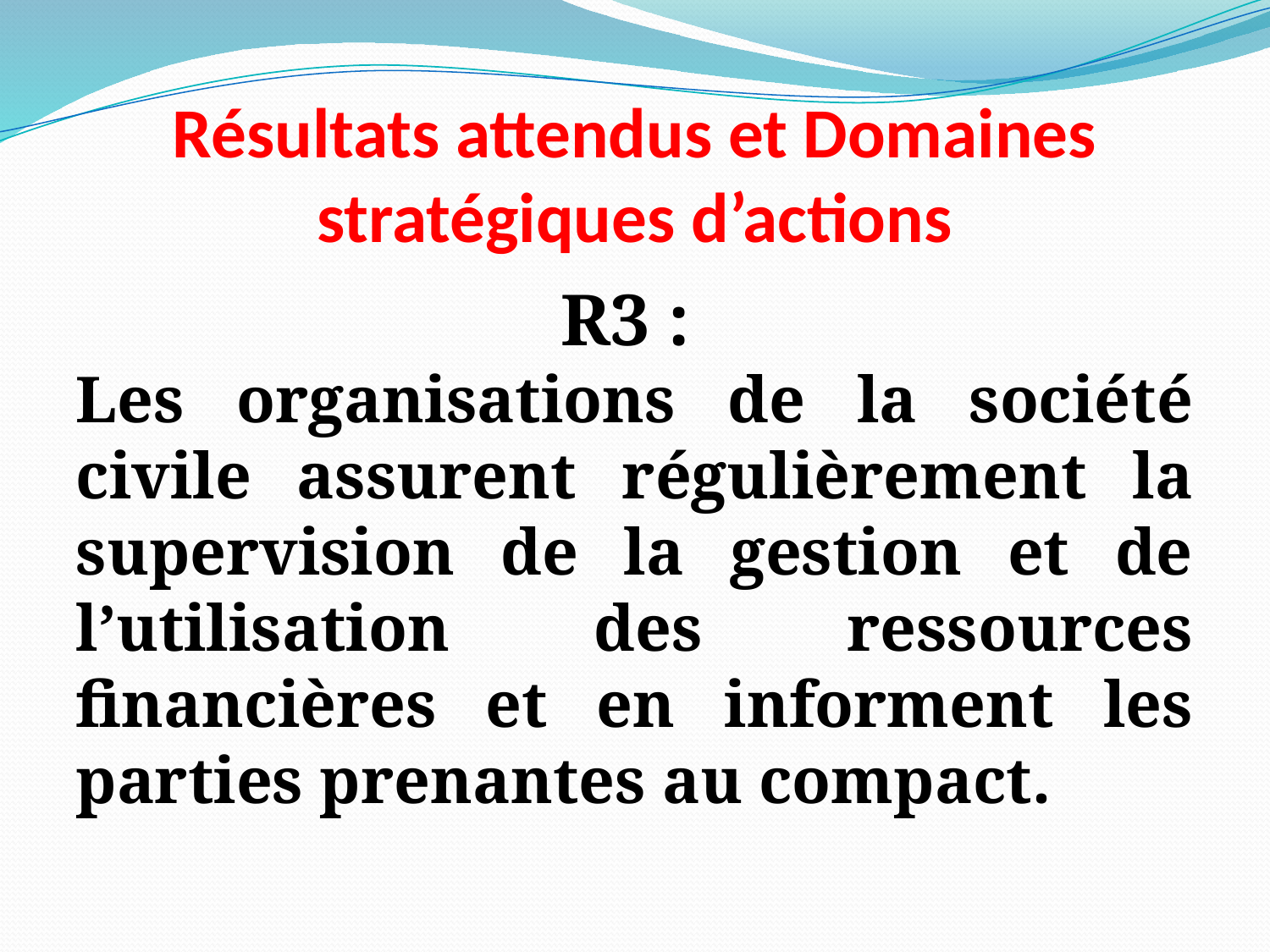

# Résultats attendus et Domaines stratégiques d’actions
R3 :
Les organisations de la société civile assurent régulièrement la supervision de la gestion et de l’utilisation des ressources financières et en informent les parties prenantes au compact.